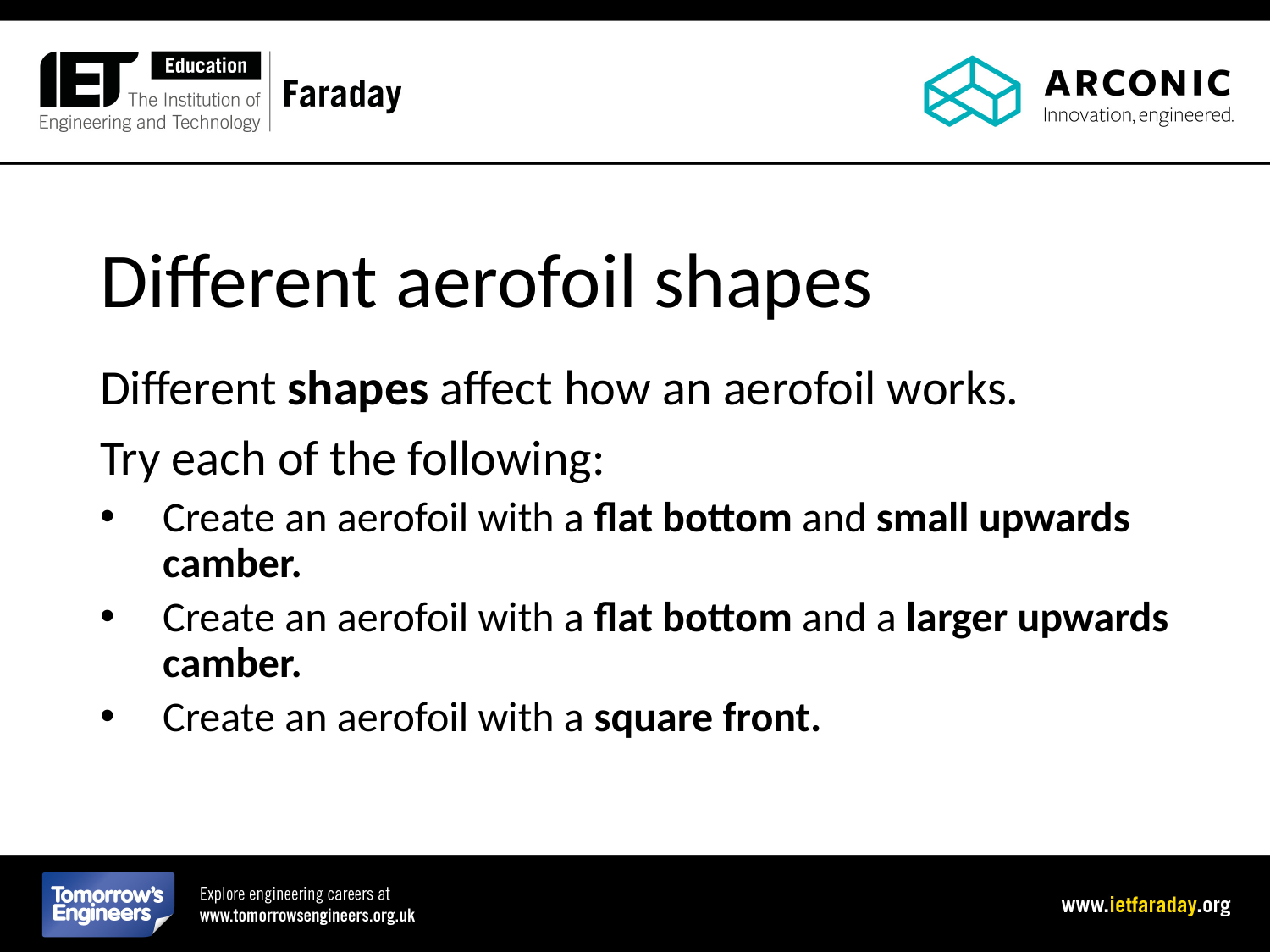

# Different aerofoil shapes
Different shapes affect how an aerofoil works.
Try each of the following:
Create an aerofoil with a flat bottom and small upwards camber.
Create an aerofoil with a flat bottom and a larger upwards camber.
Create an aerofoil with a square front.